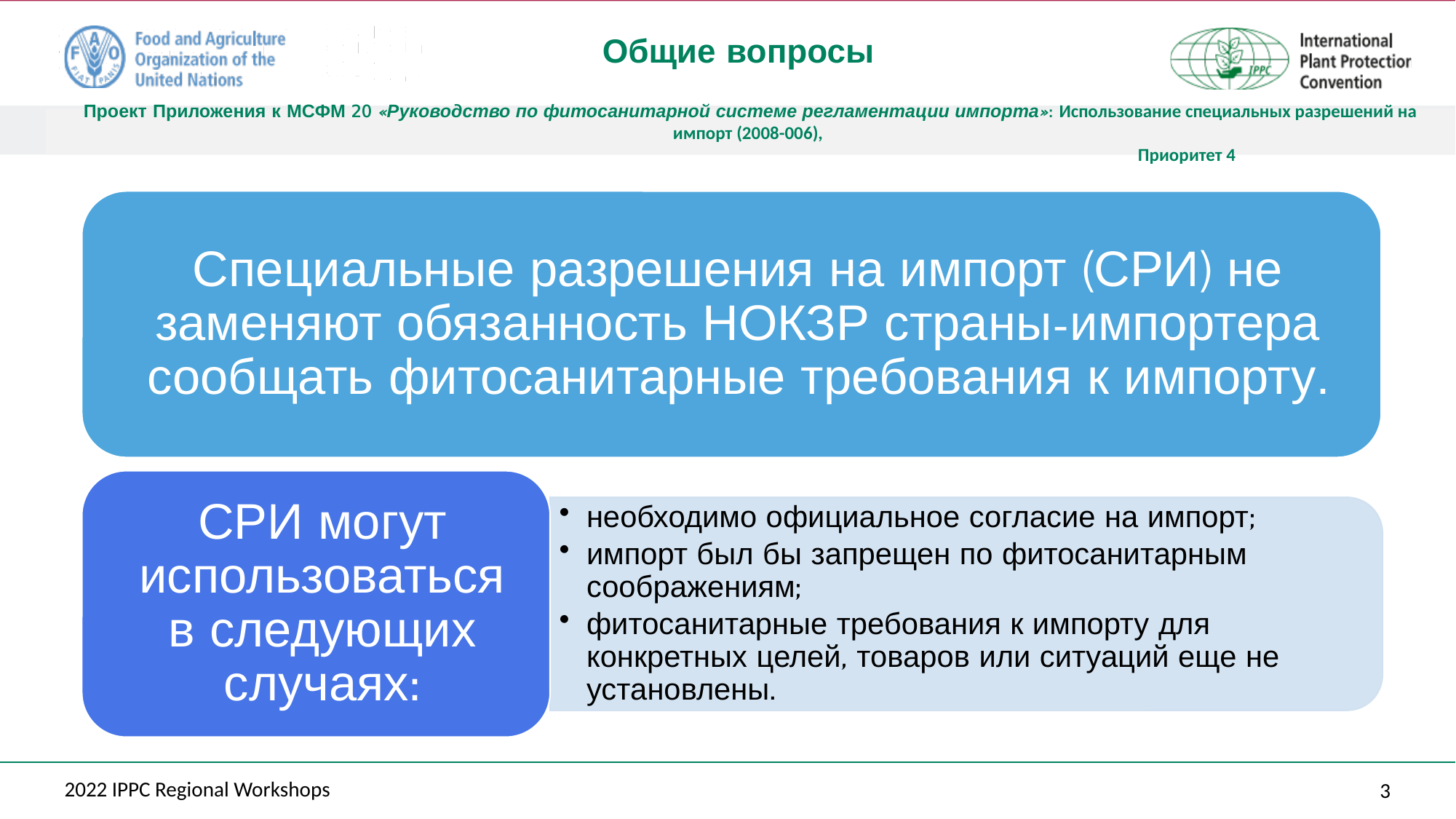

Общие вопросы
Проект Приложения к МСФМ 20 «Руководство по фитосанитарной системе регламентации импорта»: Использование специальных разрешений на импорт (2008-006),
								Приоритет 4
Специальные разрешения на импорт (СРИ) не заменяют обязанность НОКЗР страны-импортера сообщать фитосанитарные требования к импорту.
необходимо официальное согласие на импорт;
импорт был бы запрещен по фитосанитарным соображениям;
фитосанитарные требования к импорту для конкретных целей, товаров или ситуаций еще не установлены.
СРИ могут использоваться в следующих случаях: